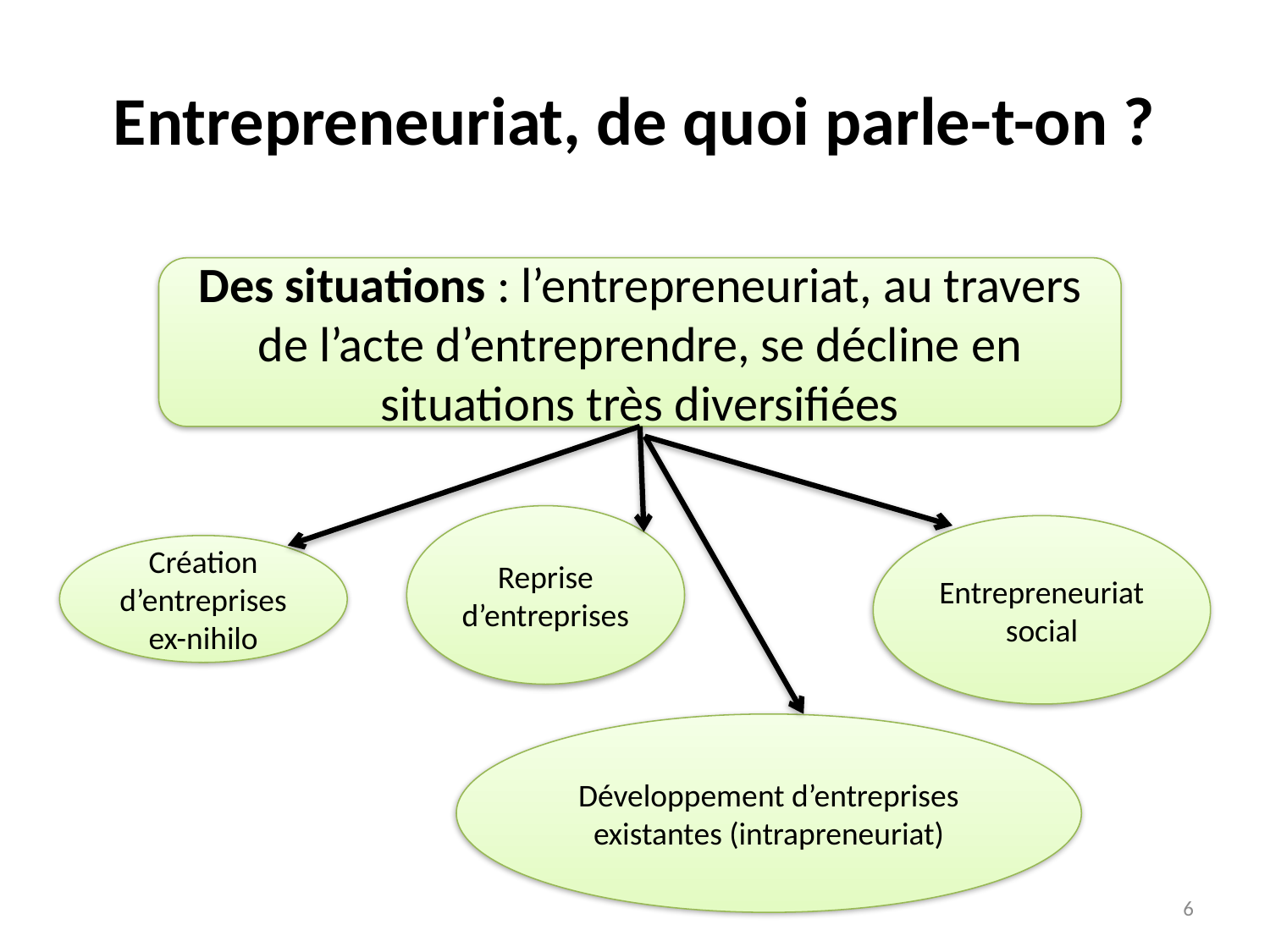

# Entrepreneuriat, de quoi parle-t-on ?

Des situations : l’entrepreneuriat, au travers de l’acte d’entreprendre, se décline en situations très diversifiées
Reprise d’entreprises
Entrepreneuriat social
Création d’entreprises ex-nihilo
Développement d’entreprises existantes (intrapreneuriat)
6